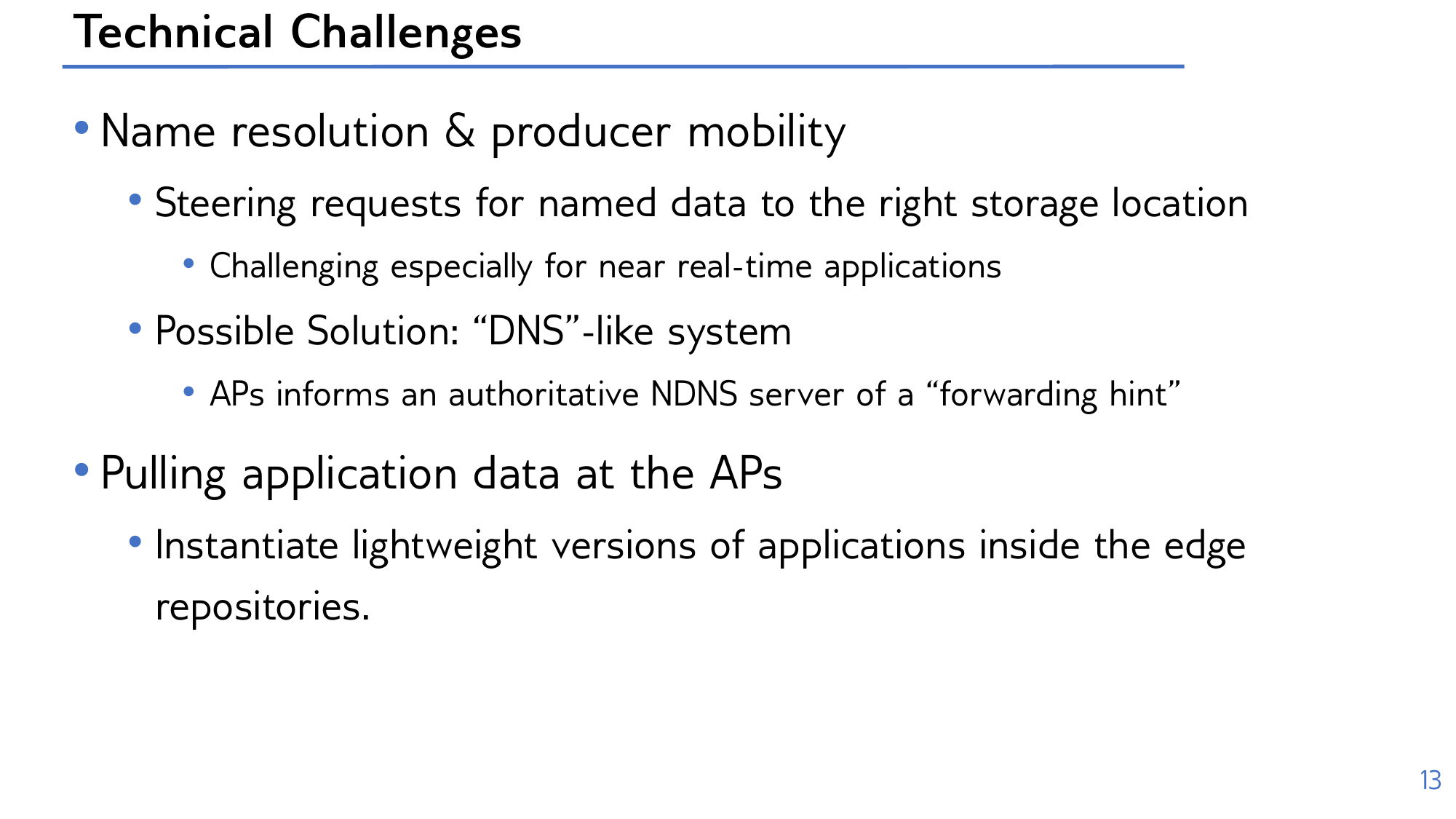

# Technical Challenges
Name resolution & producer mobility
Steering requests for named data to the right storage location
Challenging especially for near real-time applications
Possible Solution: “DNS”-like system
APs informs an authoritative NDNS server of a “forwarding hint”
Pulling application data at the APs
Instantiate lightweight versions of applications inside the edge repositories.

13